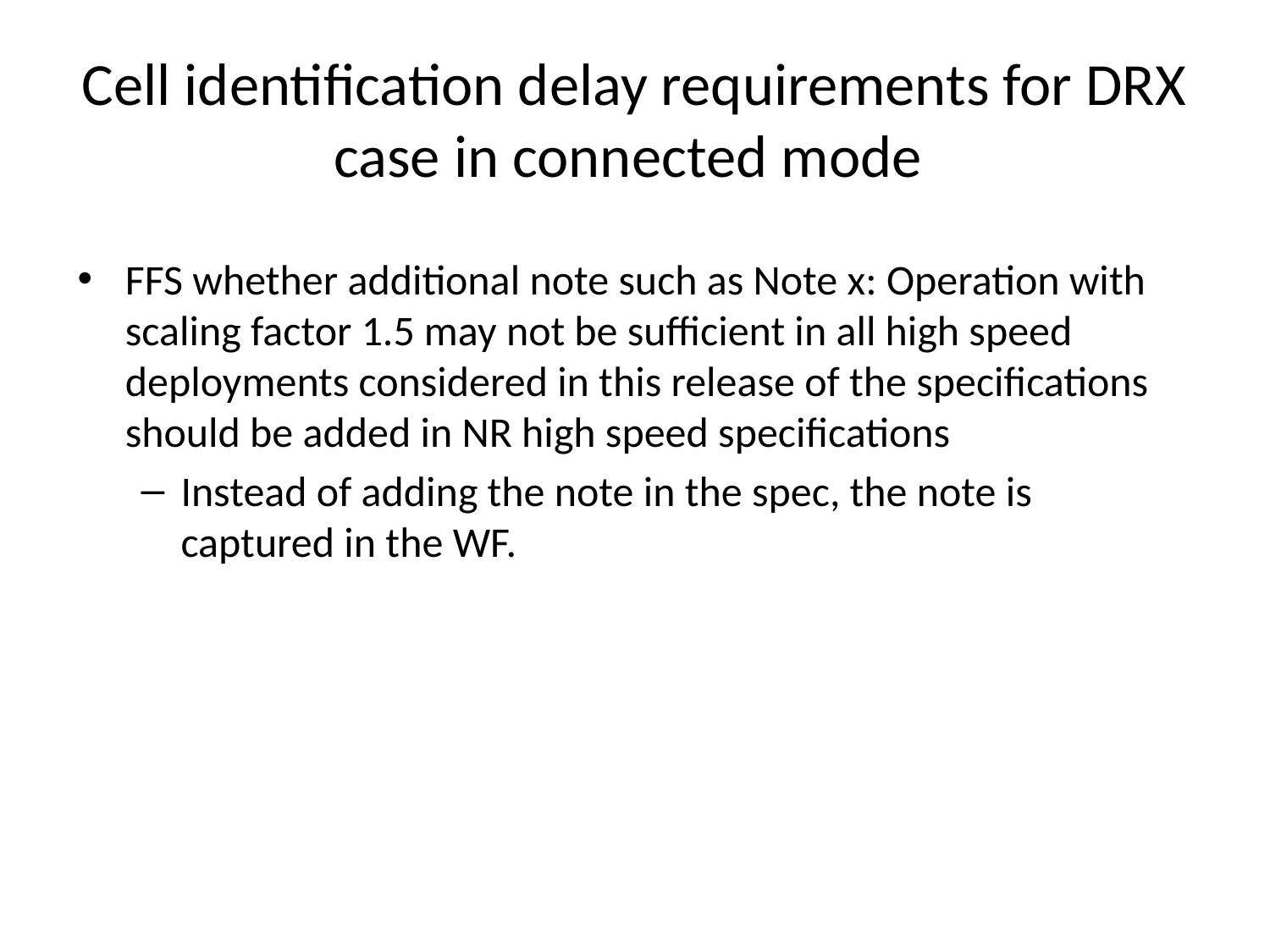

# Cell identification delay requirements for DRX case in connected mode
FFS whether additional note such as Note x: Operation with scaling factor 1.5 may not be sufficient in all high speed deployments considered in this release of the specifications should be added in NR high speed specifications
Instead of adding the note in the spec, the note is captured in the WF.